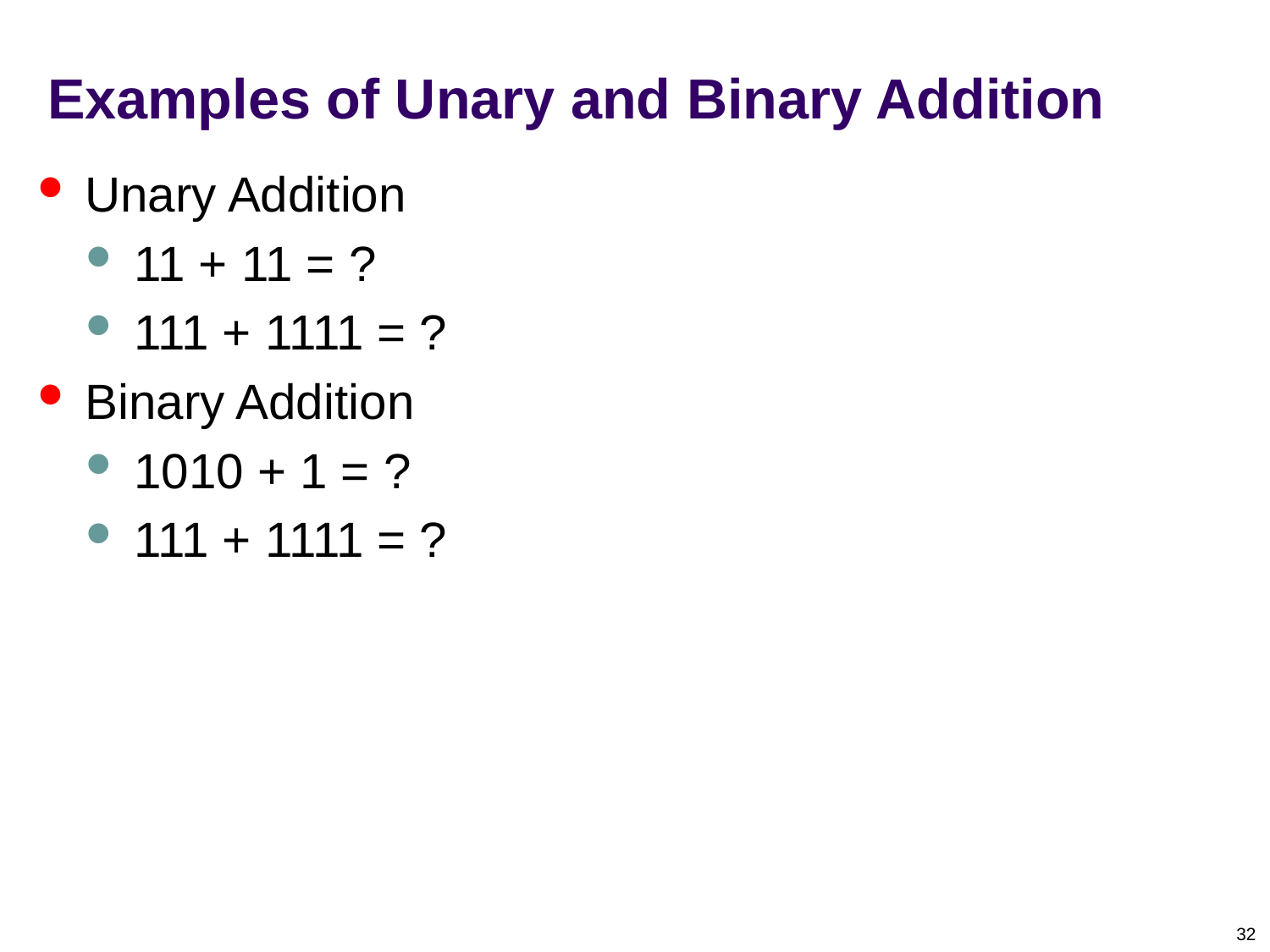

# Examples of Unary and Binary Addition
Unary Addition
11 + 11 = ?
111 + 1111 = ?
Binary Addition
1010 + 1 = ?
111 + 1111 = ?

32